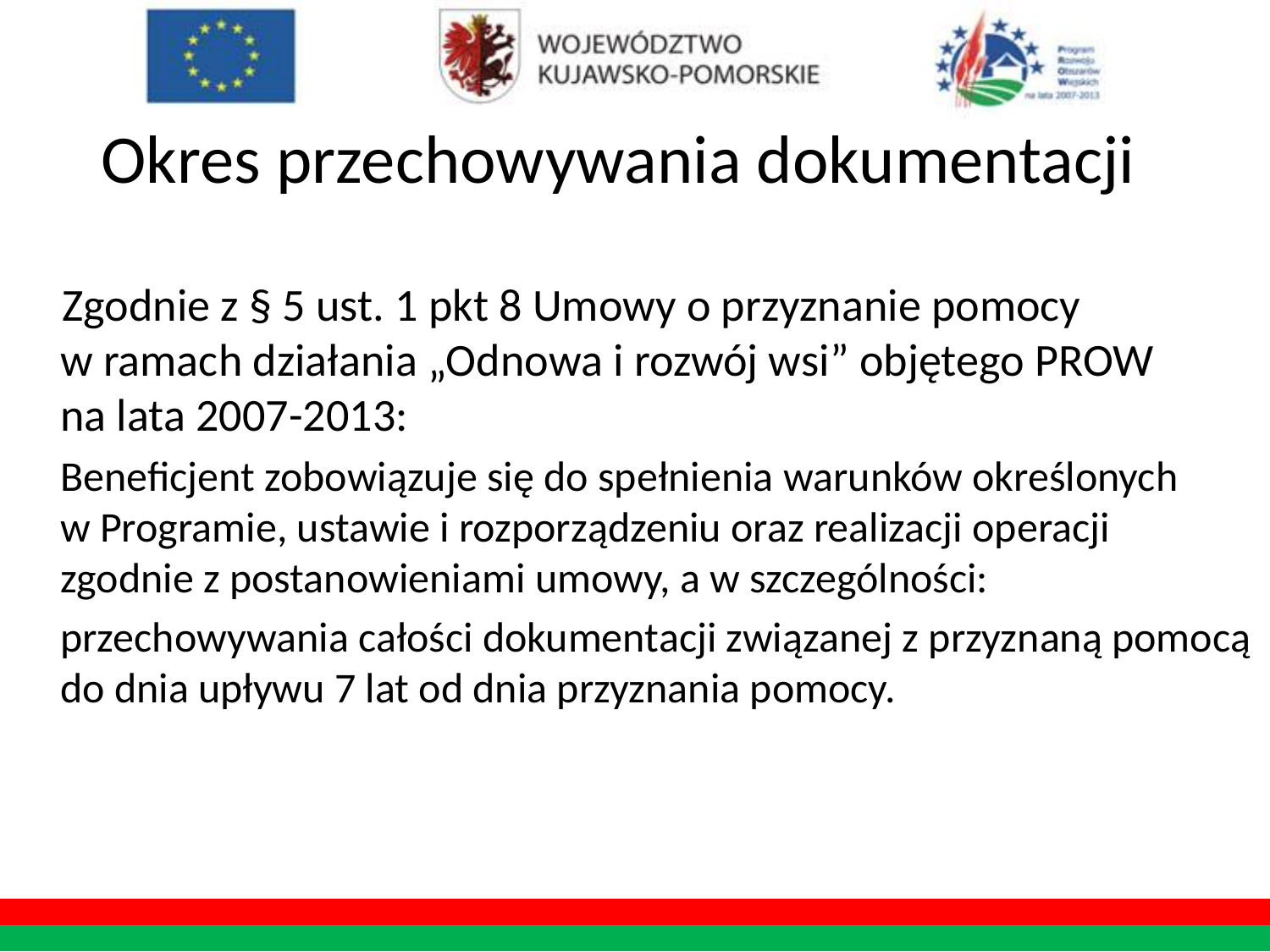

# Okres przechowywania dokumentacji

Zgodnie z § 5 ust. 1 pkt 8 Umowy o przyznanie pomocy
w ramach działania „Odnowa i rozwój wsi” objętego PROW
na lata 2007-2013:
	Beneficjent zobowiązuje się do spełnienia warunków określonych
w Programie, ustawie i rozporządzeniu oraz realizacji operacji
zgodnie z postanowieniami umowy, a w szczególności:
	przechowywania całości dokumentacji związanej z przyznaną pomocą do dnia upływu 7 lat od dnia przyznania pomocy.